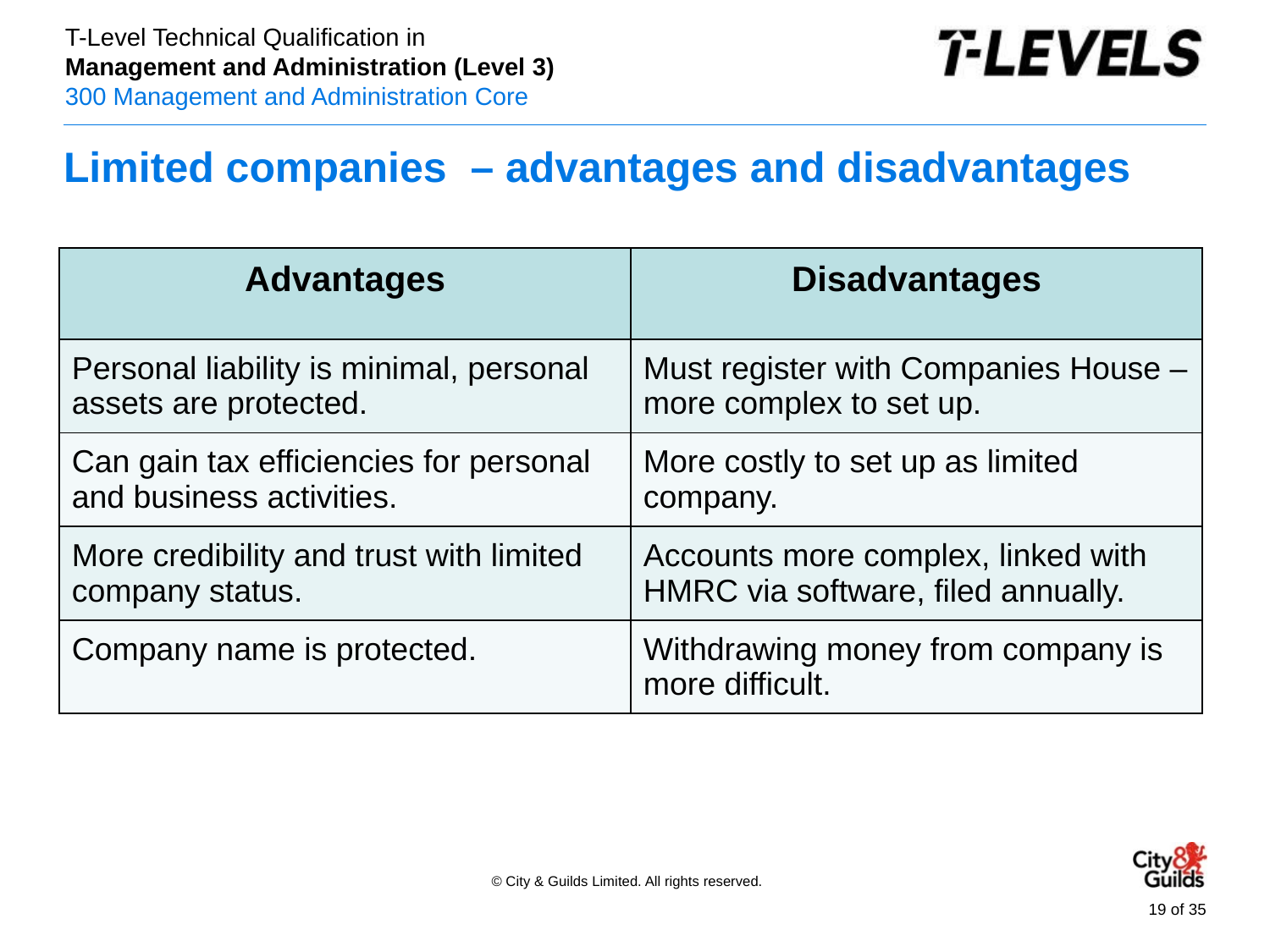

# Limited companies  – advantages and disadvantages
| Advantages | Disadvantages |
| --- | --- |
| Personal liability is minimal, personal assets are protected. | Must register with Companies House –more complex to set up. |
| Can gain tax efficiencies for personal and business activities. | More costly to set up as limited company. |
| More credibility and trust with limited company status. | Accounts more complex, linked with HMRC via software, filed annually. |
| Company name is protected. | Withdrawing money from company is more difficult. |